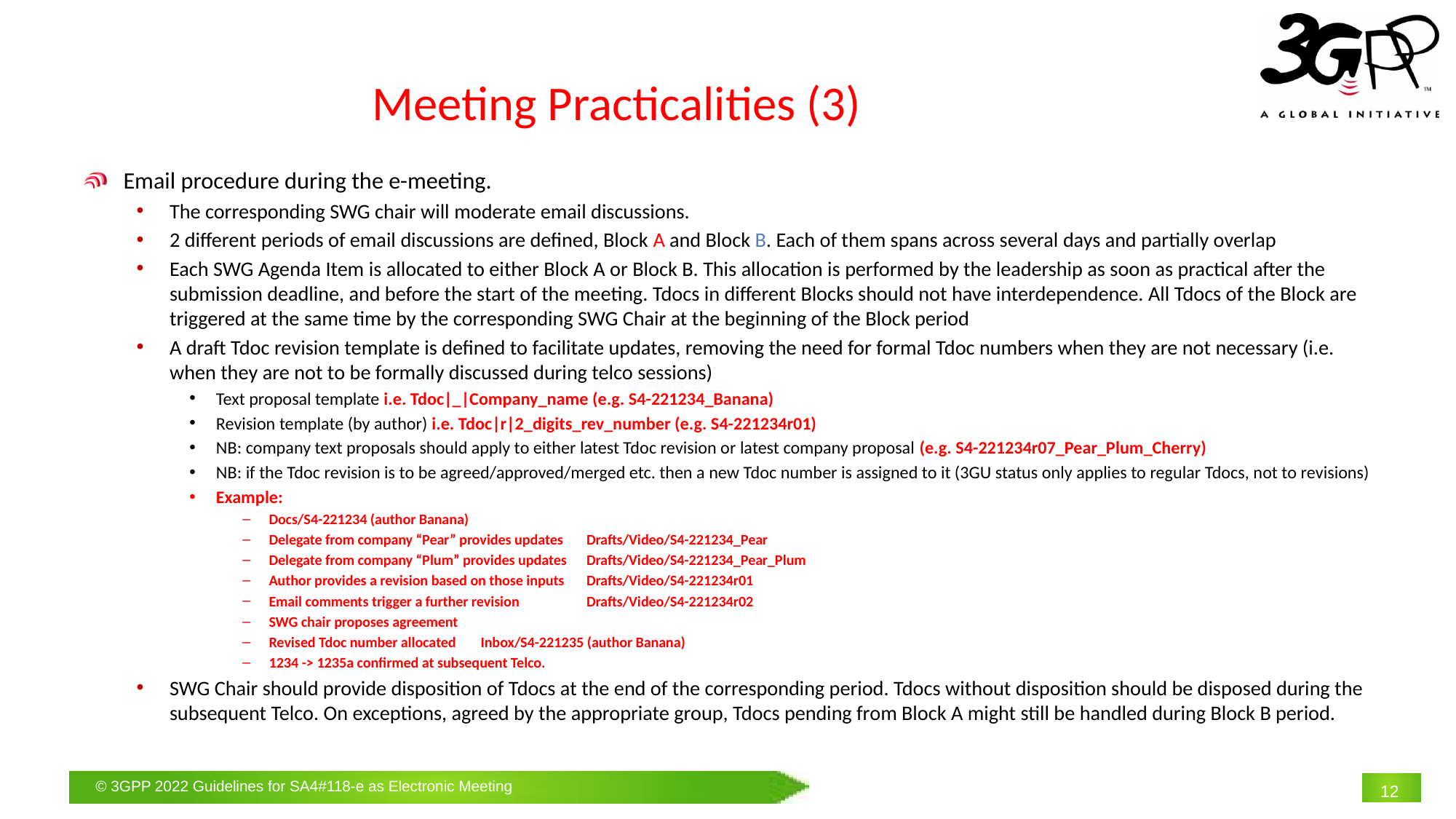

# Meeting Practicalities (3)
Email procedure during the e-meeting.
The corresponding SWG chair will moderate email discussions.
2 different periods of email discussions are defined, Block A and Block B. Each of them spans across several days and partially overlap
Each SWG Agenda Item is allocated to either Block A or Block B. This allocation is performed by the leadership as soon as practical after the submission deadline, and before the start of the meeting. Tdocs in different Blocks should not have interdependence. All Tdocs of the Block are triggered at the same time by the corresponding SWG Chair at the beginning of the Block period
A draft Tdoc revision template is defined to facilitate updates, removing the need for formal Tdoc numbers when they are not necessary (i.e. when they are not to be formally discussed during telco sessions)
Text proposal template i.e. Tdoc|_|Company_name (e.g. S4-221234_Banana)
Revision template (by author) i.e. Tdoc|r|2_digits_rev_number (e.g. S4-221234r01)
NB: company text proposals should apply to either latest Tdoc revision or latest company proposal (e.g. S4-221234r07_Pear_Plum_Cherry)
NB: if the Tdoc revision is to be agreed/approved/merged etc. then a new Tdoc number is assigned to it (3GU status only applies to regular Tdocs, not to revisions)
Example:
Docs/S4-221234 (author Banana)
Delegate from company “Pear” provides updates 	Drafts/Video/S4-221234_Pear
Delegate from company “Plum” provides updates 	Drafts/Video/S4-221234_Pear_Plum
Author provides a revision based on those inputs	Drafts/Video/S4-221234r01
Email comments trigger a further revision 	Drafts/Video/S4-221234r02
SWG chair proposes agreement
Revised Tdoc number allocated		Inbox/S4-221235 (author Banana)
1234 -> 1235a confirmed at subsequent Telco.
SWG Chair should provide disposition of Tdocs at the end of the corresponding period. Tdocs without disposition should be disposed during the subsequent Telco. On exceptions, agreed by the appropriate group, Tdocs pending from Block A might still be handled during Block B period.

12